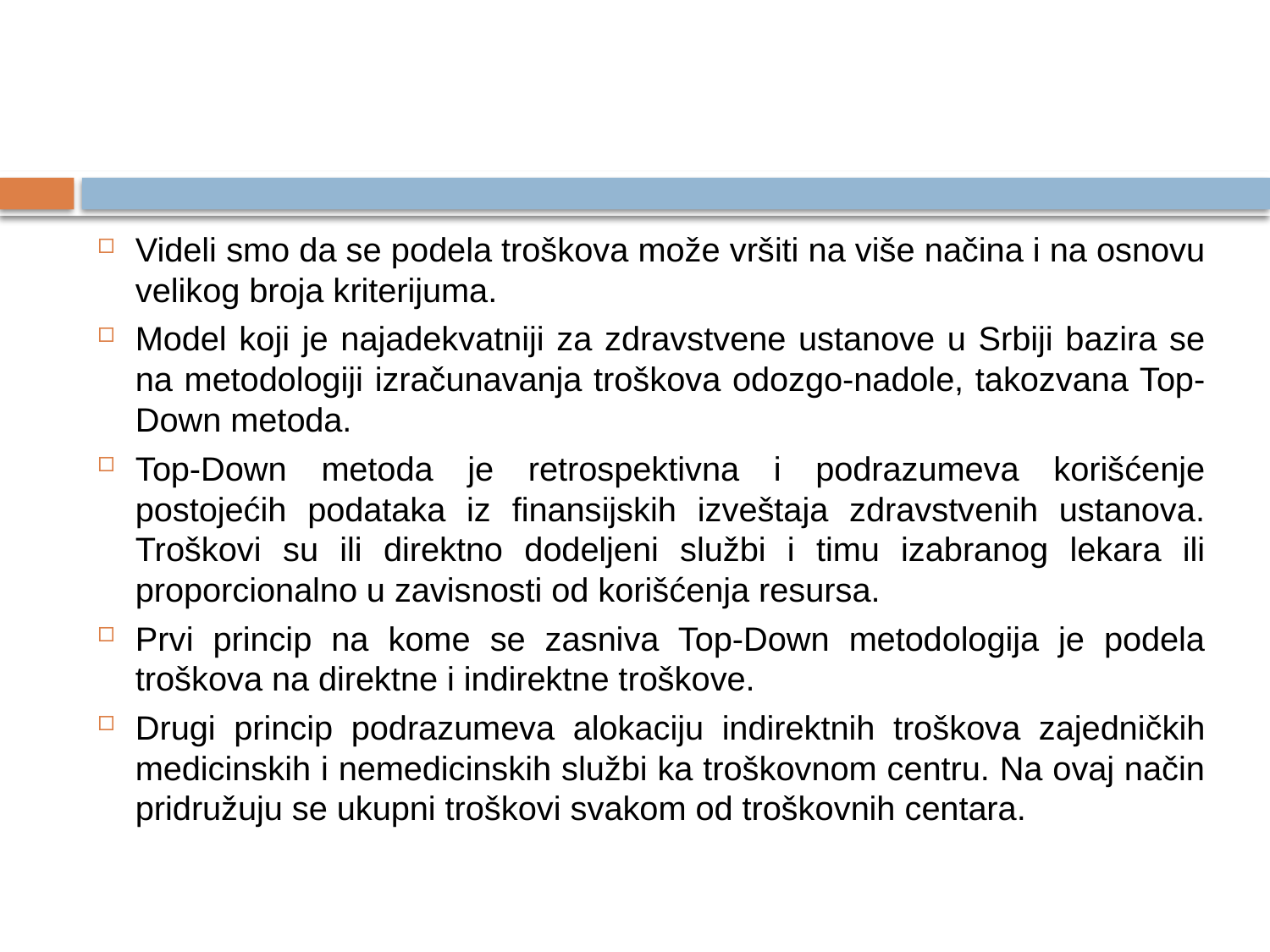

#
Videli smo da se podela troškova može vršiti na više načina i na osnovu velikog broja kriterijuma.
Model koji je najadekvatniji za zdravstvene ustanove u Srbiji bazira se na metodologiji izračunavanja troškova odozgo-nadole, takozvana Top-Down metoda.
Top-Down metoda je retrospektivna i podrazumeva korišćenje postojećih podataka iz finansijskih izveštaja zdravstvenih ustanova. Troškovi su ili direktno dodeljeni službi i timu izabranog lekara ili proporcionalno u zavisnosti od korišćenja resursa.
Prvi princip na kome se zasniva Top-Down metodologija je podela troškova na direktne i indirektne troškove.
Drugi princip podrazumeva alokaciju indirektnih troškova zajedničkih medicinskih i nemedicinskih službi ka troškovnom centru. Na ovaj način pridružuju se ukupni troškovi svakom od troškovnih centara.